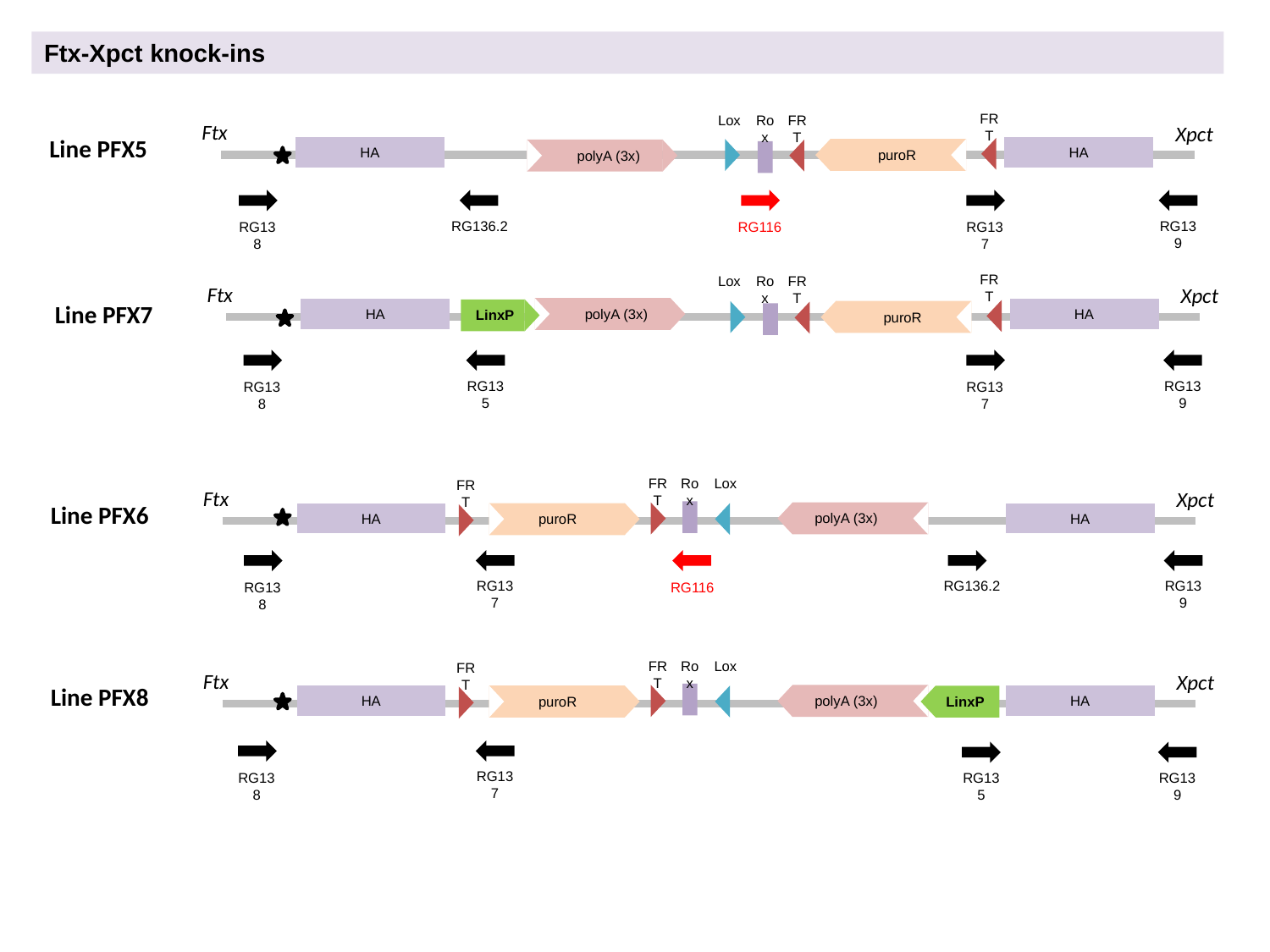

Ftx-Xpct knock-ins
FRT
Lox
Rox
FRT
Ftx
Xpct
Line PFX5
HA
HA

puroR

polyA (3x)

RG138

RG136.2

RG116

RG137

RG139
FRT
Lox
Rox
FRT
Ftx
Xpct
Line PFX7

polyA (3x)

LinxP
HA
HA

puroR

RG138

RG135

RG137

RG139
FRT
Rox
Lox
FRT
Ftx
Xpct
Line PFX6

polyA (3x)

puroR

HA
HA

RG138

RG137

RG116

RG136.2

RG139
FRT
Rox
Lox
FRT
Ftx
Xpct
Line PFX8

polyA (3x)

puroR

LinxP
HA
HA

RG138

RG137

RG135

RG139